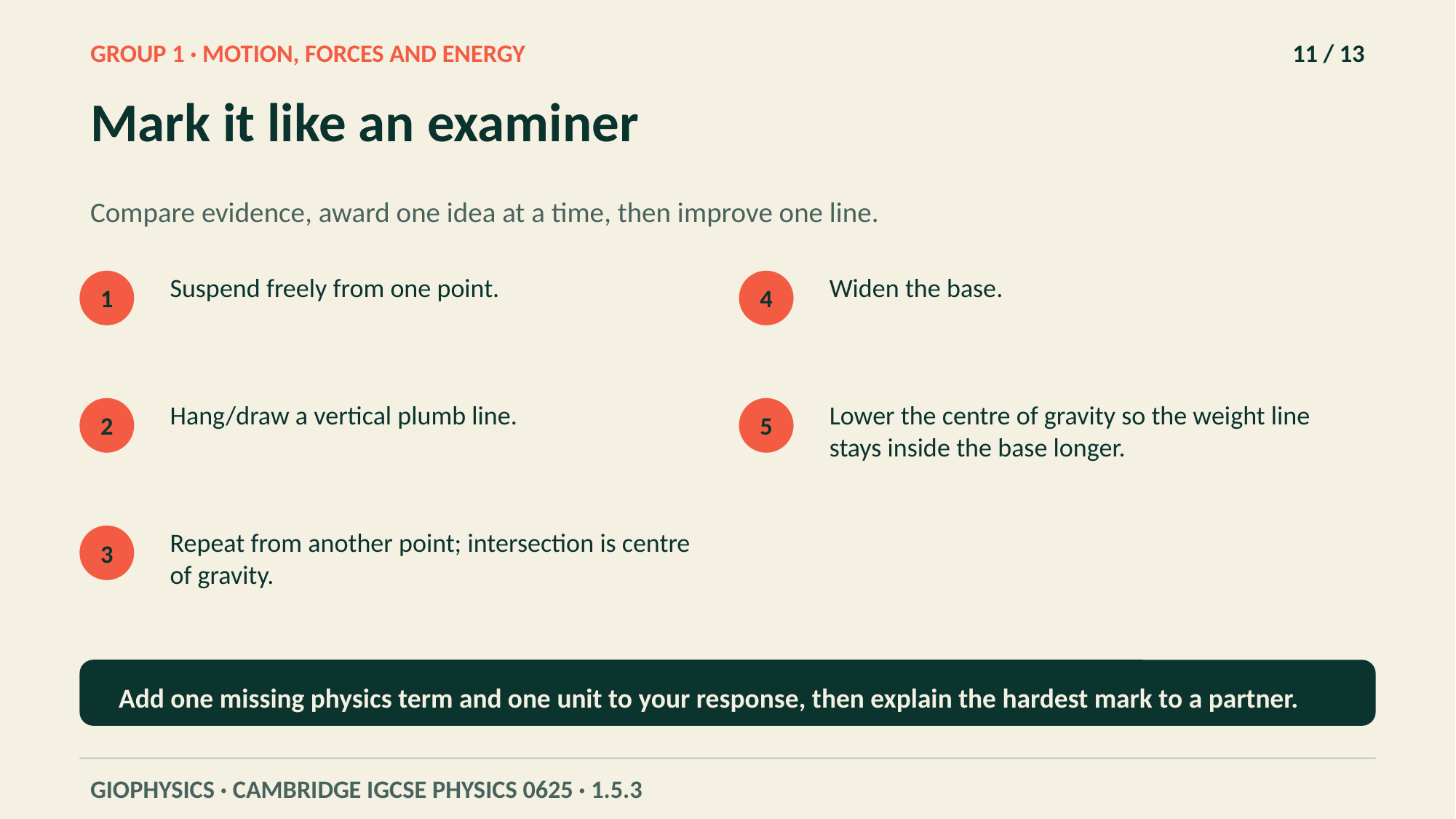

GROUP 1 · MOTION, FORCES AND ENERGY
11 / 13
Mark it like an examiner
Compare evidence, award one idea at a time, then improve one line.
Suspend freely from one point.
Widen the base.

1
4
Hang/draw a vertical plumb line.
Lower the centre of gravity so the weight line stays inside the base longer.

2
5
Repeat from another point; intersection is centre of gravity.

3

Add one missing physics term and one unit to your response, then explain the hardest mark to a partner.

GIOPHYSICS · CAMBRIDGE IGCSE PHYSICS 0625 · 1.5.3